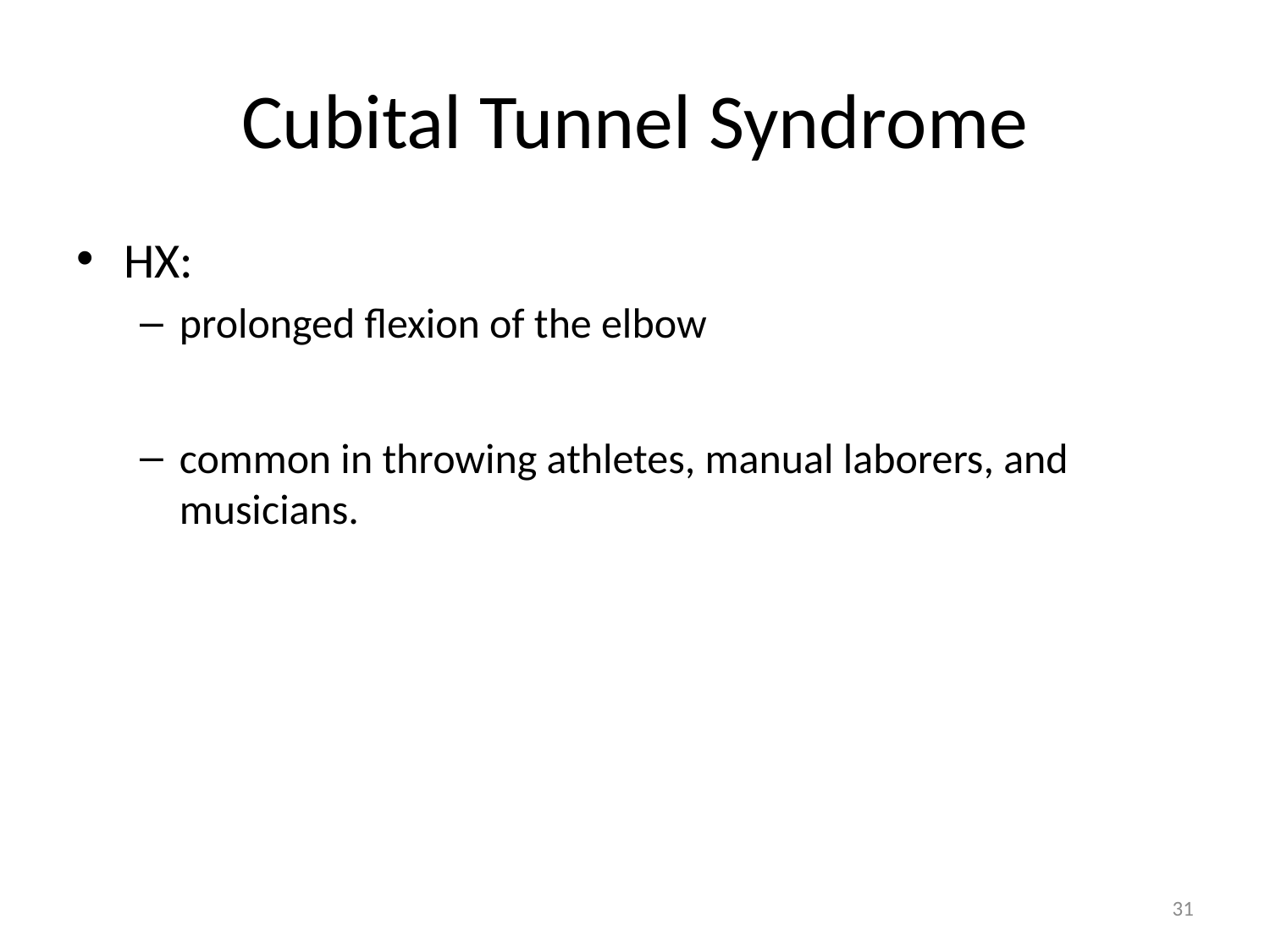

# Cubital Tunnel Syndrome
HX:
prolonged flexion of the elbow

common in throwing athletes, manual laborers, and musicians.
31